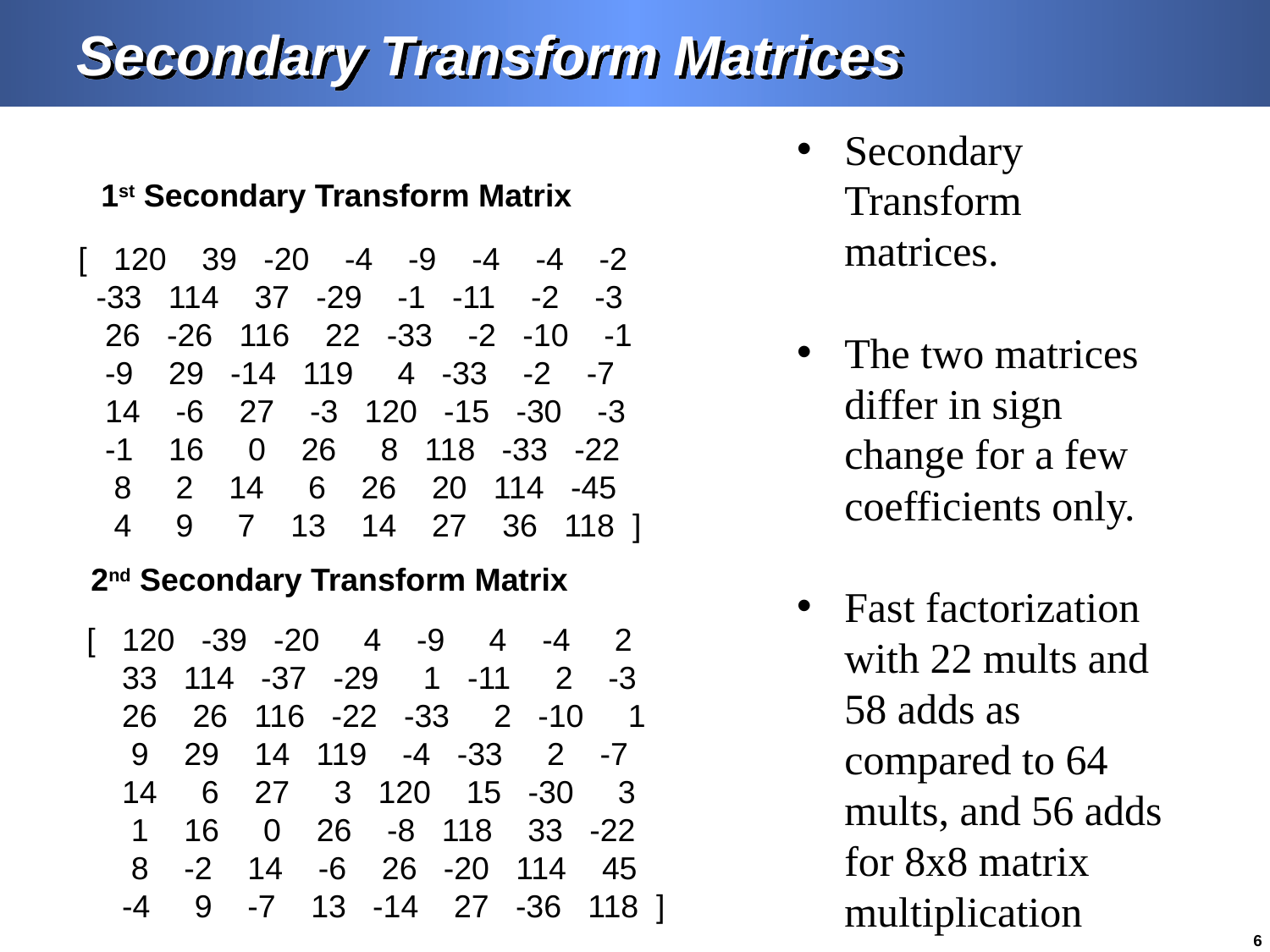

# Secondary Transform Matrices
Secondary Transform matrices.

The two matrices differ in sign change for a few coefficients only.

Fast factorization with 22 mults and 58 adds as compared to 64 mults, and 56 adds for 8x8 matrix multiplication
1st Secondary Transform Matrix
 [   120    39   -20    -4    -9    -4    -4    -2
   -33   114    37   -29    -1   -11    -2    -3
    26   -26   116    22   -33    -2   -10    -1
    -9    29   -14   119     4   -33    -2    -7
    14    -6    27    -3   120   -15   -30    -3
    -1    16     0    26     8   118   -33   -22
     8     2    14     6    26    20   114   -45
     4     9     7    13    14    27    36   118  ]
2nd Secondary Transform Matrix
[   120   -39   -20     4    -9     4    -4     2
    33   114   -37   -29     1   -11     2    -3
    26    26   116   -22   -33     2   -10     1
     9    29    14   119    -4   -33     2    -7
    14     6    27     3   120    15   -30     3
     1    16     0    26    -8   118    33   -22
     8    -2    14    -6    26   -20   114    45
    -4     9    -7    13   -14    27   -36   118  ]
6